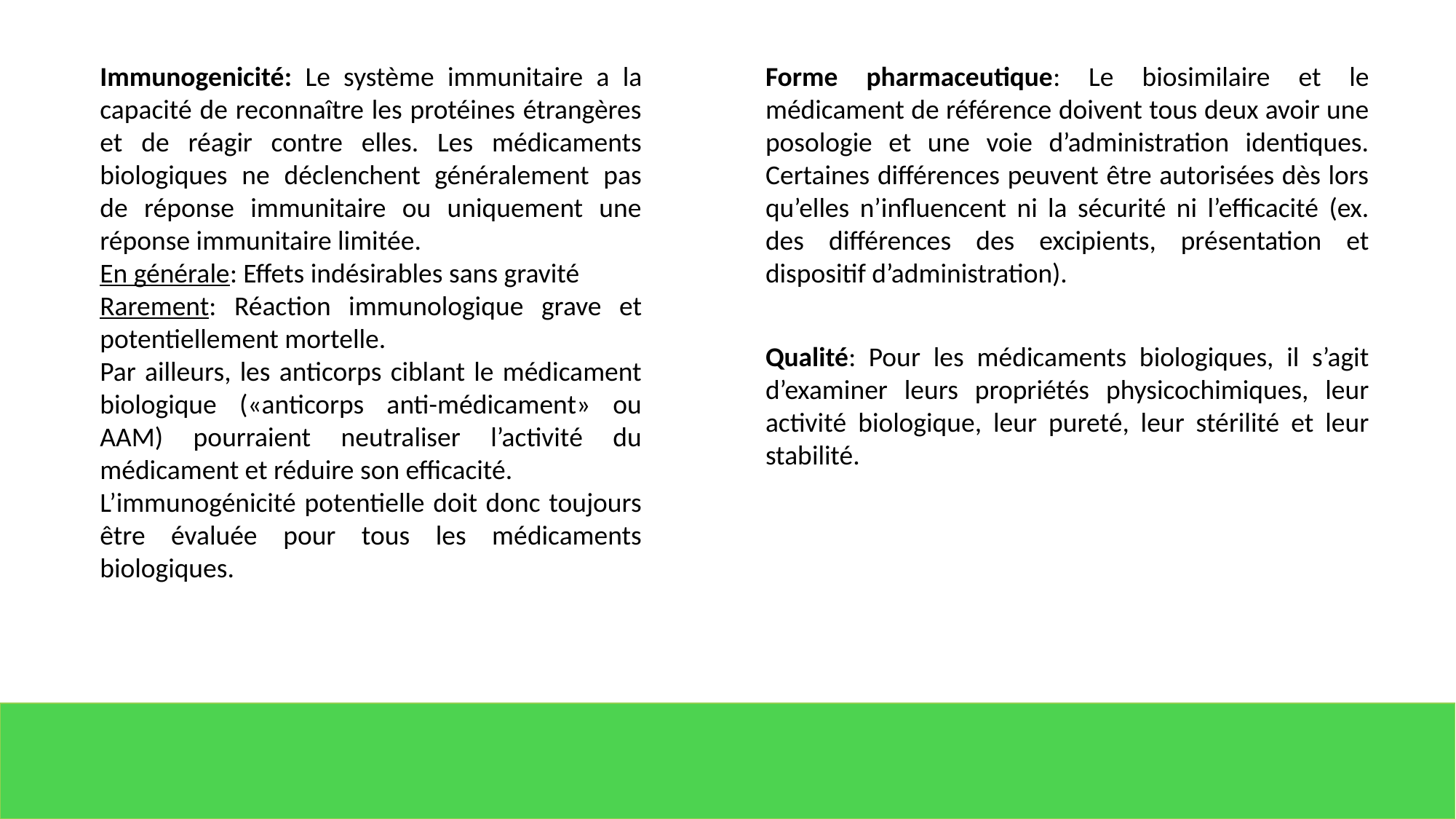

Immunogenicité: Le système immunitaire a la capacité de reconnaître les protéines étrangères et de réagir contre elles. Les médicaments biologiques ne déclenchent généralement pas de réponse immunitaire ou uniquement une réponse immunitaire limitée.
En générale: Effets indésirables sans gravité
Rarement: Réaction immunologique grave et potentiellement mortelle.
Par ailleurs, les anticorps ciblant le médicament biologique («anticorps anti-médicament» ou AAM) pourraient neutraliser l’activité du médicament et réduire son efficacité.
L’immunogénicité potentielle doit donc toujours être évaluée pour tous les médicaments biologiques.
Forme pharmaceutique: Le biosimilaire et le médicament de référence doivent tous deux avoir une posologie et une voie d’administration identiques. Certaines différences peuvent être autorisées dès lors qu’elles n’influencent ni la sécurité ni l’efficacité (ex. des différences des excipients, présentation et dispositif d’administration).
Qualité: Pour les médicaments biologiques, il s’agit d’examiner leurs propriétés physicochimiques, leur activité biologique, leur pureté, leur stérilité et leur stabilité.